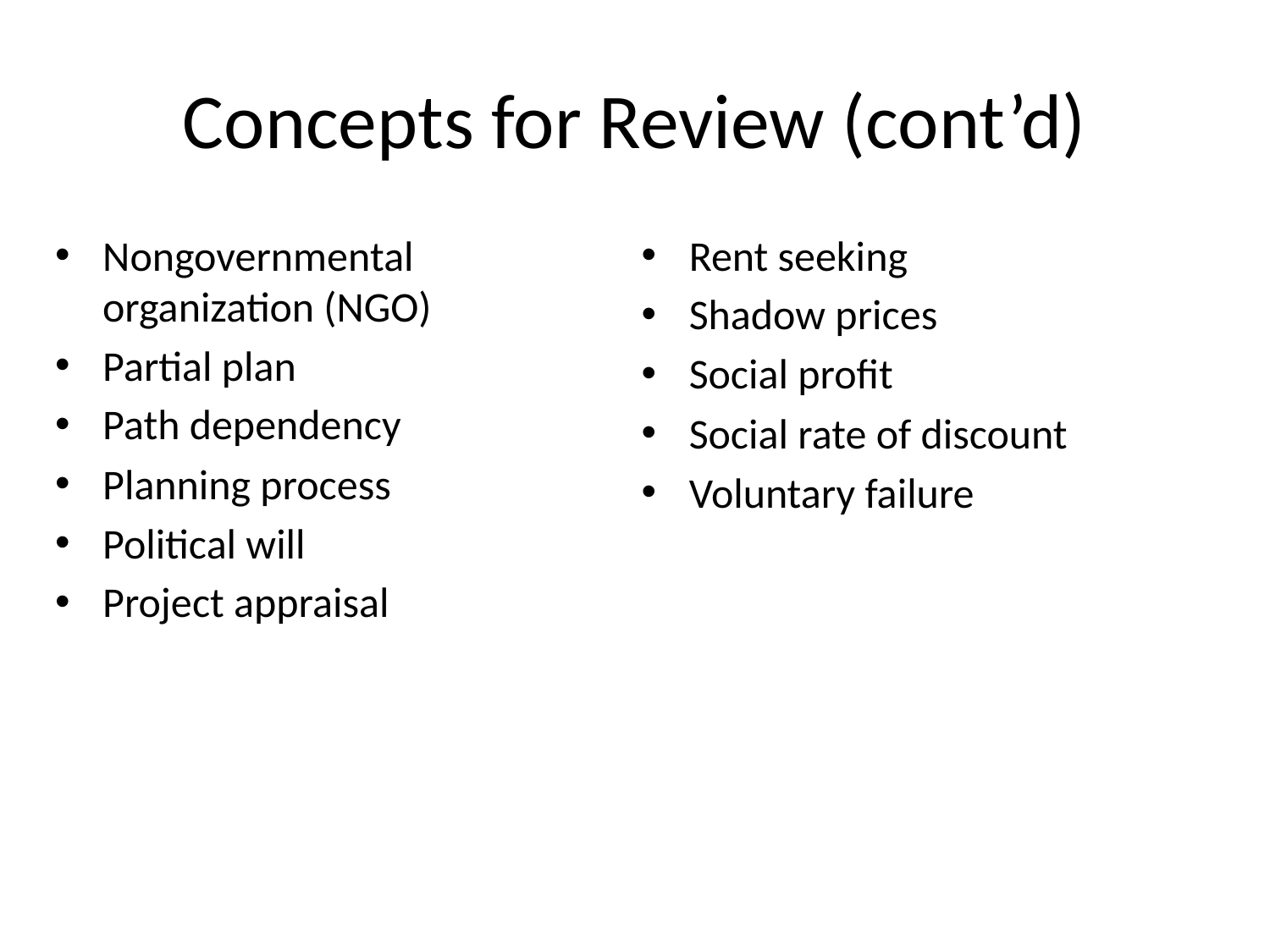

Concepts for Review (cont’d)
Nongovernmental organization (NGO)
Partial plan
Path dependency
Planning process
Political will
Project appraisal
Rent seeking
Shadow prices
Social profit
Social rate of discount
Voluntary failure